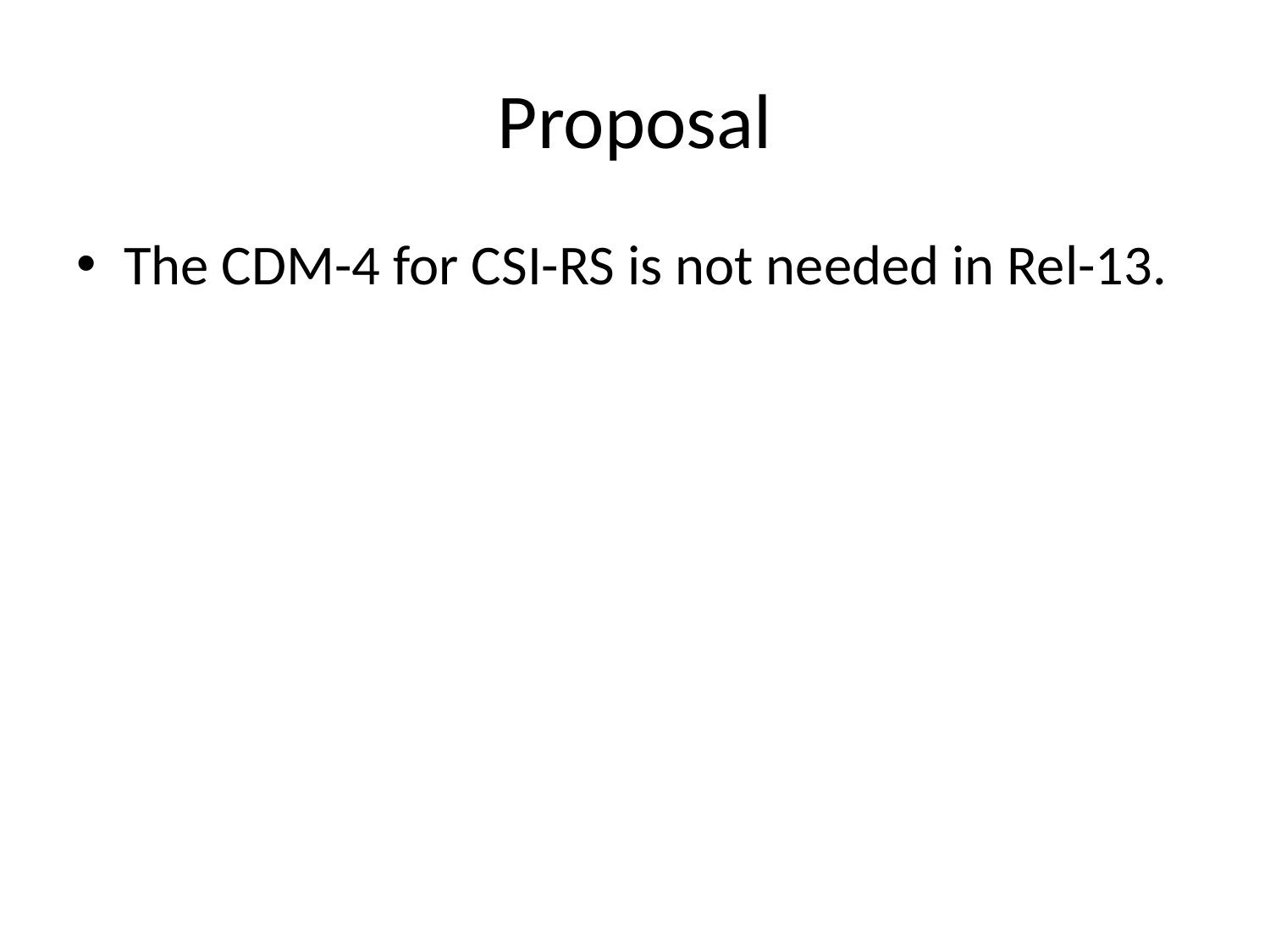

# Proposal
The CDM-4 for CSI-RS is not needed in Rel-13.